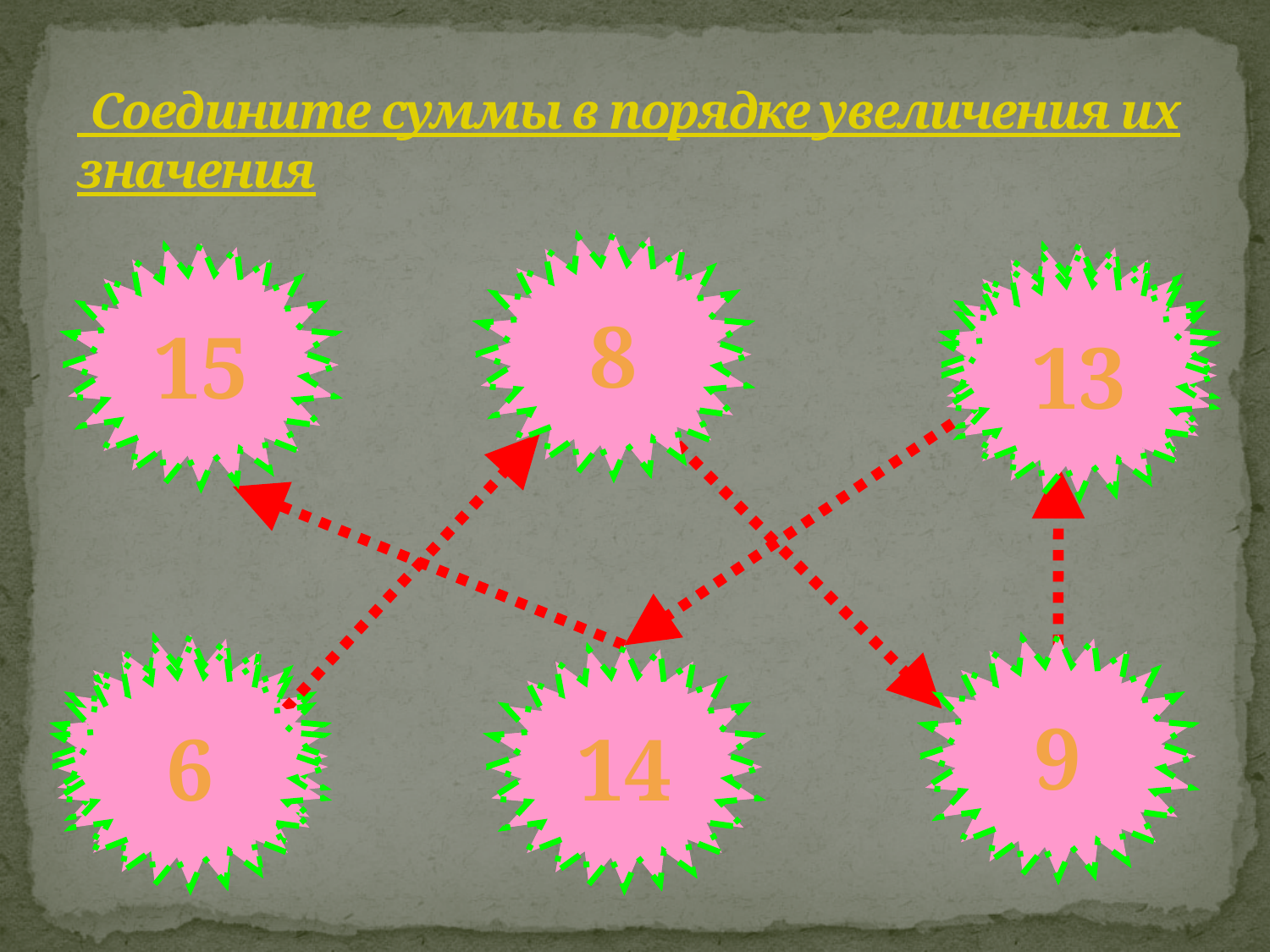

# Соедините суммы в порядке увеличения их значения
6+2
8
6+9
15
6+7
13

6+0
6+3
9
6
6+8
14